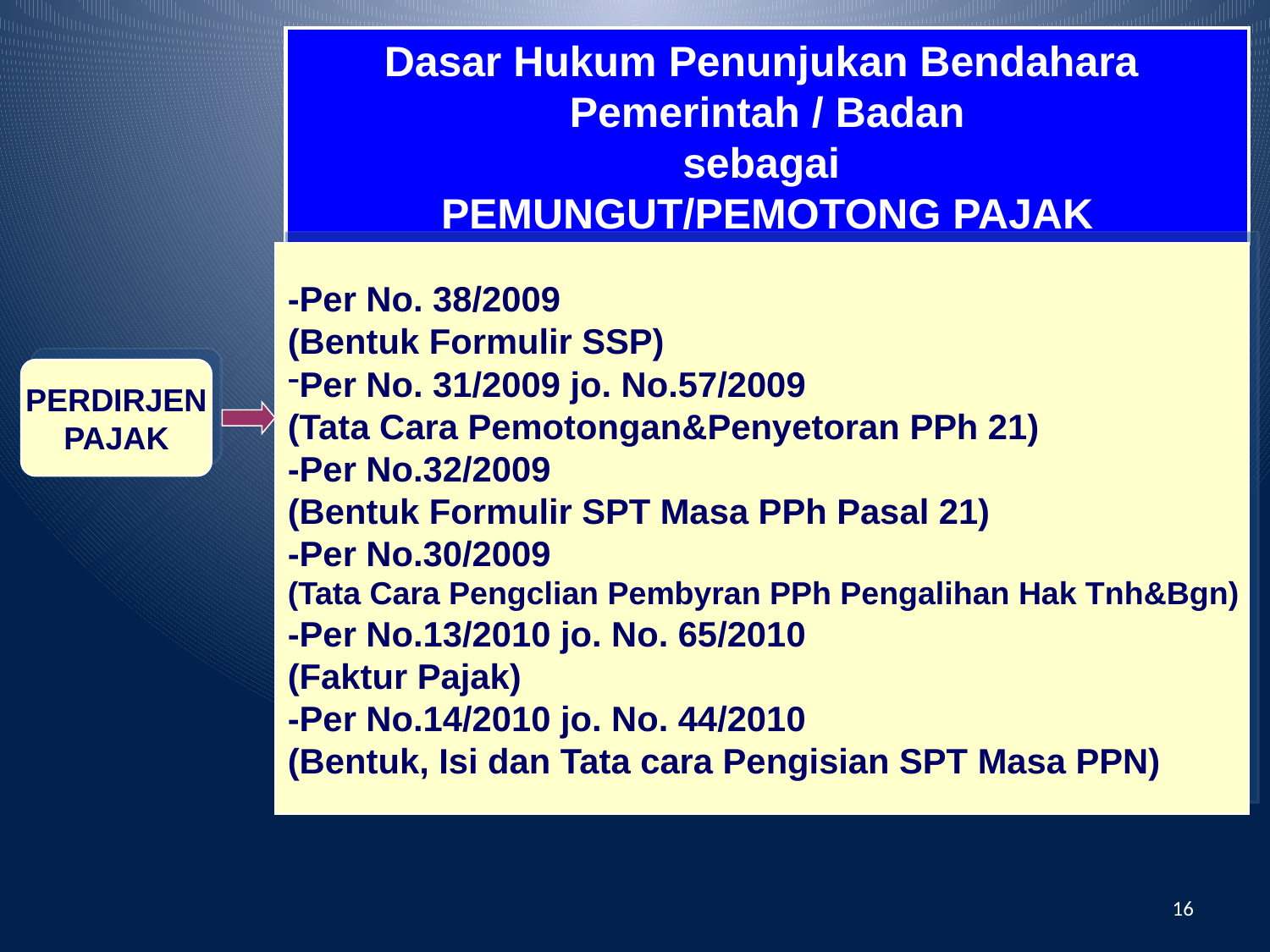

Dasar Hukum Penunjukan Bendahara
Pemerintah / Badan
sebagai
PEMUNGUT/PEMOTONG PAJAK
-Per No. 38/2009
(Bentuk Formulir SSP)
Per No. 31/2009 jo. No.57/2009
(Tata Cara Pemotongan&Penyetoran PPh 21)
-Per No.32/2009
(Bentuk Formulir SPT Masa PPh Pasal 21)
-Per No.30/2009
(Tata Cara Pengclian Pembyran PPh Pengalihan Hak Tnh&Bgn)
-Per No.13/2010 jo. No. 65/2010
(Faktur Pajak)
-Per No.14/2010 jo. No. 44/2010
(Bentuk, Isi dan Tata cara Pengisian SPT Masa PPN)
PERDIRJEN
PAJAK

16